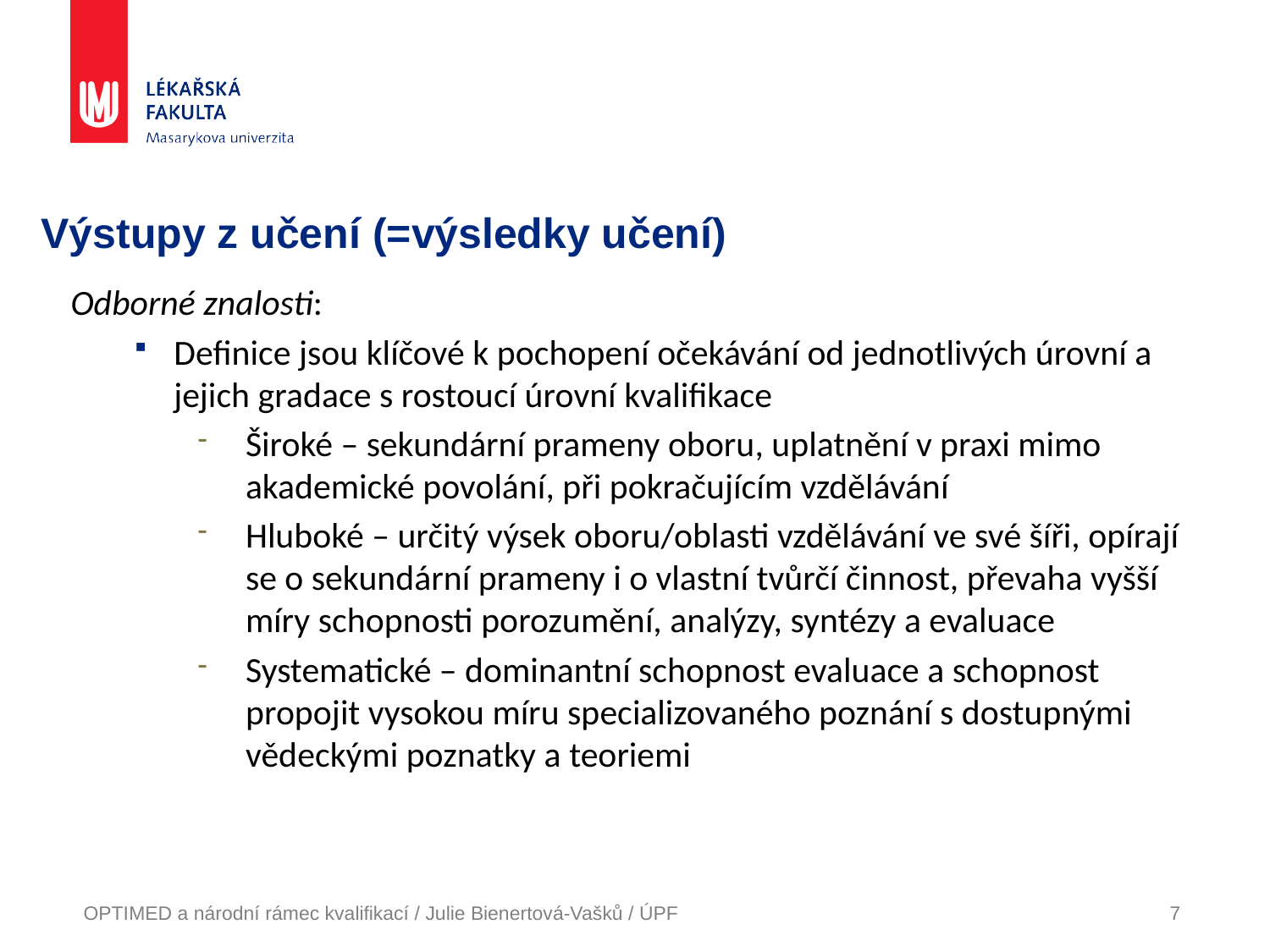

# Výstupy z učení (=výsledky učení)
Odborné znalosti:
Definice jsou klíčové k pochopení očekávání od jednotlivých úrovní a jejich gradace s rostoucí úrovní kvalifikace
Široké – sekundární prameny oboru, uplatnění v praxi mimo akademické povolání, při pokračujícím vzdělávání
Hluboké – určitý výsek oboru/oblasti vzdělávání ve své šíři, opírají se o sekundární prameny i o vlastní tvůrčí činnost, převaha vyšší míry schopnosti porozumění, analýzy, syntézy a evaluace
Systematické – dominantní schopnost evaluace a schopnost propojit vysokou míru specializovaného poznání s dostupnými vědeckými poznatky a teoriemi
OPTIMED a národní rámec kvalifikací / Julie Bienertová-Vašků / ÚPF
7